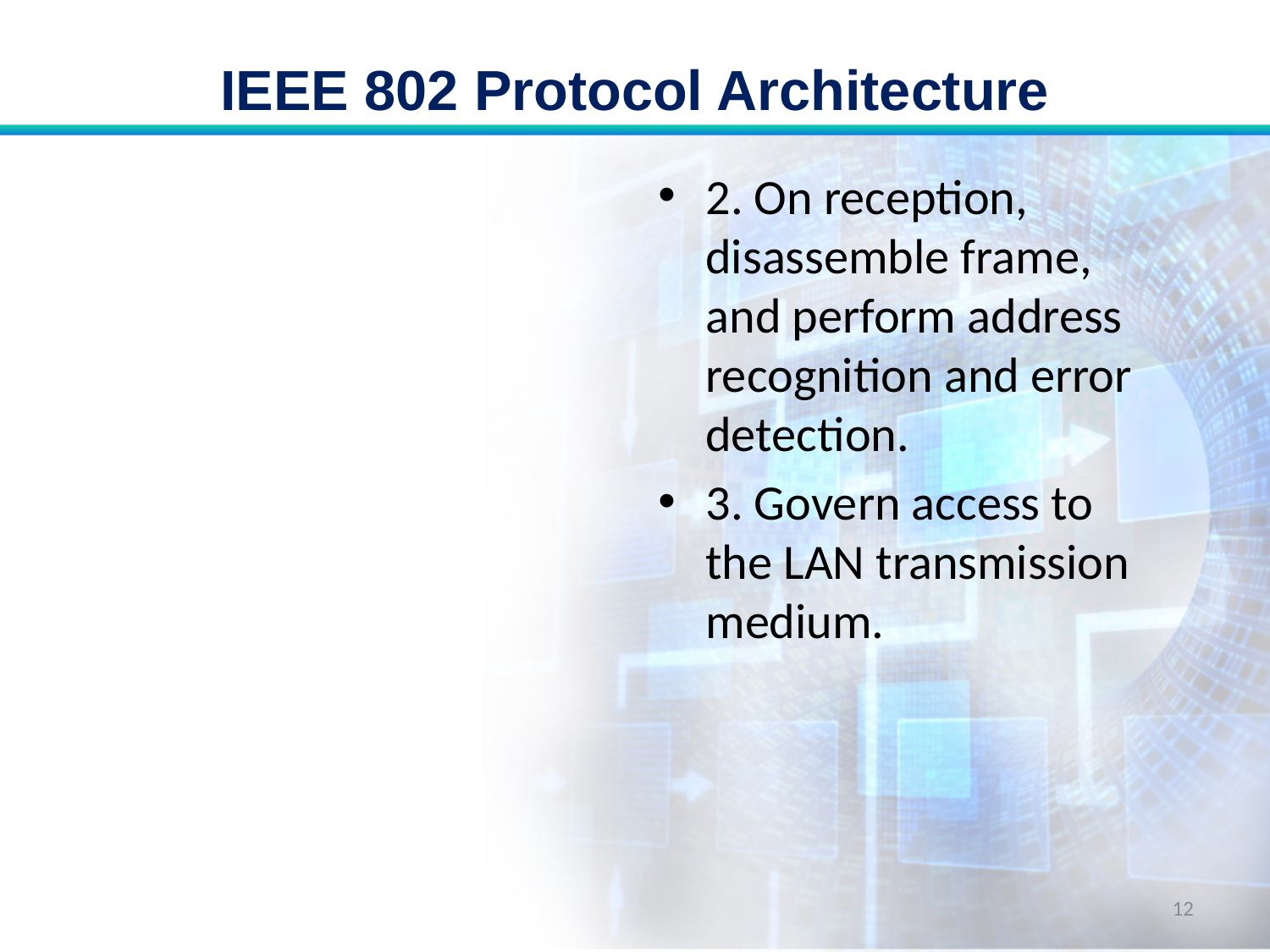

# IEEE 802 Protocol Architecture
2. On reception, disassemble frame, and perform address recognition and error detection.
3. Govern access to the LAN transmission medium.
12